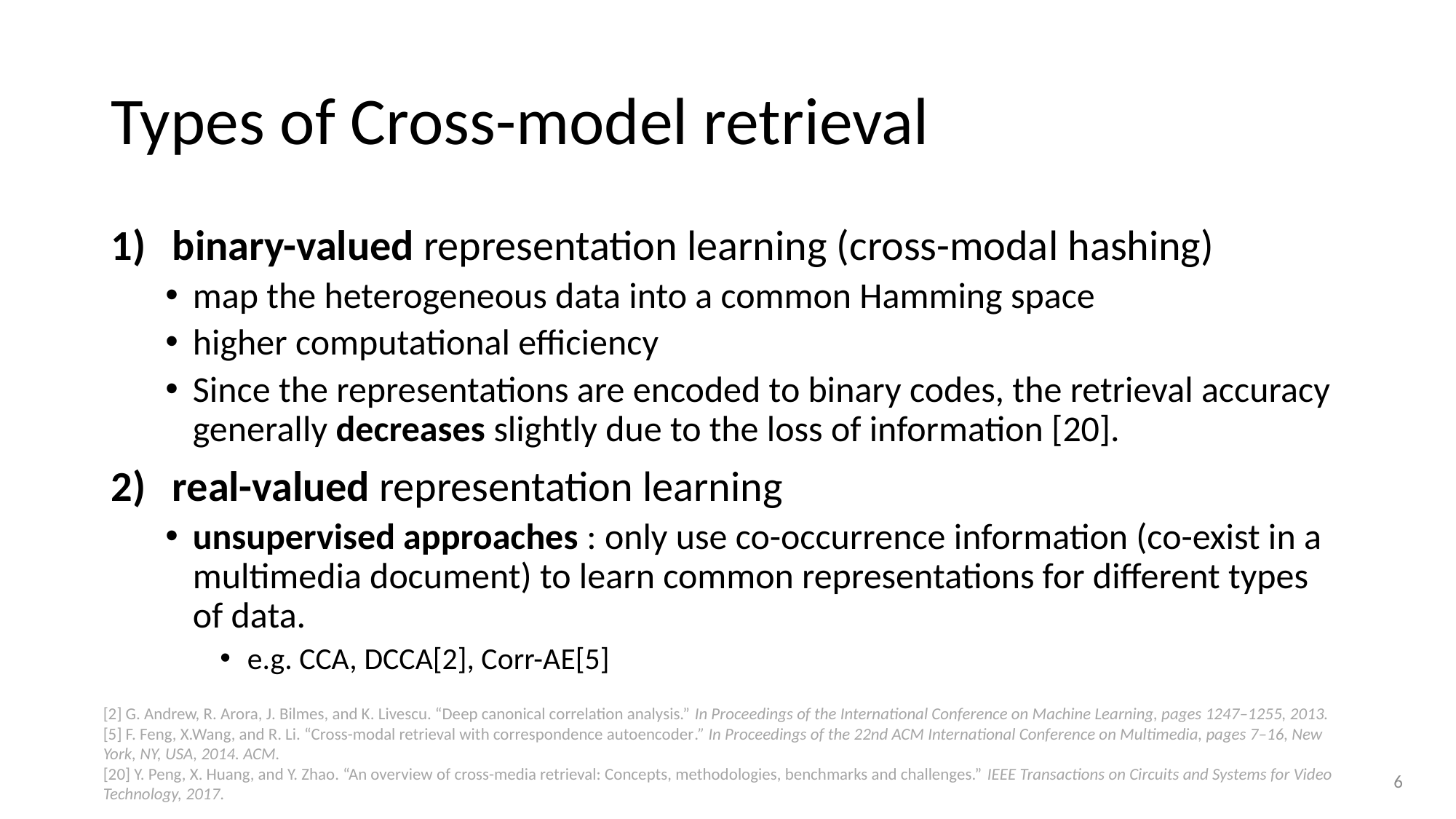

# Types of Cross-model retrieval
binary-valued representation learning (cross-modal hashing)
map the heterogeneous data into a common Hamming space
higher computational efficiency
Since the representations are encoded to binary codes, the retrieval accuracy generally decreases slightly due to the loss of information [20].
real-valued representation learning
unsupervised approaches : only use co-occurrence information (co-exist in a multimedia document) to learn common representations for different types of data.
e.g. CCA, DCCA[2], Corr-AE[5]
[2] G. Andrew, R. Arora, J. Bilmes, and K. Livescu. “Deep canonical correlation analysis.” In Proceedings of the International Conference on Machine Learning, pages 1247–1255, 2013.
[5] F. Feng, X.Wang, and R. Li. “Cross-modal retrieval with correspondence autoencoder.” In Proceedings of the 22nd ACM International Conference on Multimedia, pages 7–16, New York, NY, USA, 2014. ACM.
[20] Y. Peng, X. Huang, and Y. Zhao. “An overview of cross-media retrieval: Concepts, methodologies, benchmarks and challenges.” IEEE Transactions on Circuits and Systems for Video Technology, 2017.
6